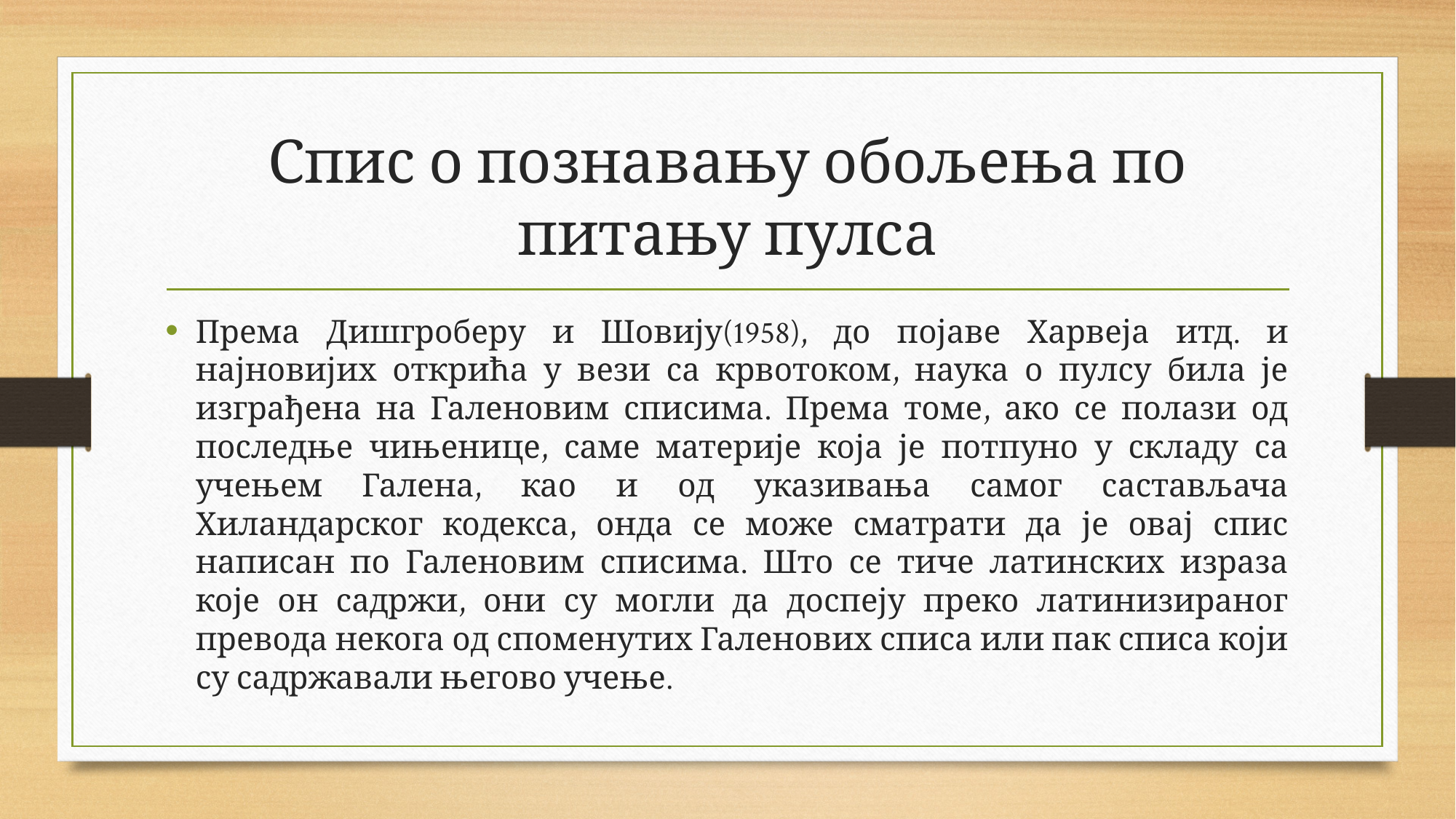

# Спис о познавању обољења по питању пулса
Према Дишгроберу и Шовију(1958), до појаве Харвеја итд. и најновијих открића у вези са крвотоком, наука о пулсу била је изграђена на Галеновим списима. Према томе, ако се полази од последње чињенице, саме материје која је потпуно у складу са учењем Галена, као и од указивања самог састављача Хиландарског кодекса, онда се може сматрати да је овај спис написан по Галеновим списима. Што се тиче латинских израза које он садржи, они су могли да доспеју преко латинизираног превода некога од споменутих Галенових списа или пак списа који су садржавали његово учење.